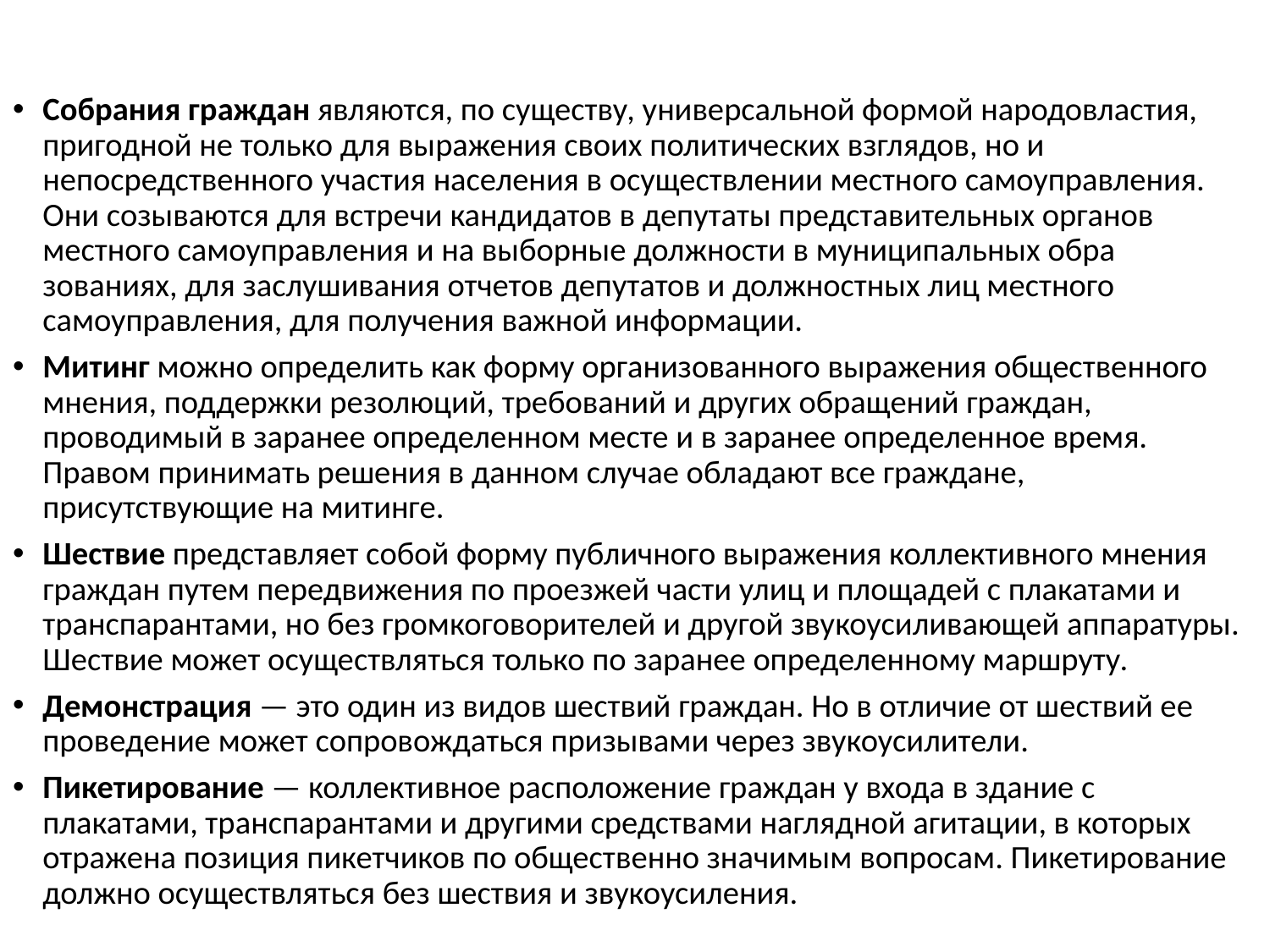

Собрания граждан являются, по существу, универсальной фор­мой народовластия, пригодной не только для выражения своих по­литических взглядов, но и непосредственного участия населения в осуществлении местного самоуправления. Они созываются для встречи кандидатов в депутаты представительных органов местного самоуправления и на выборные должности в муниципальных обра­зованиях, для заслушивания отчетов депутатов и должностных лиц местного самоуправления, для получения важной информации.
Митинг можно определить как форму организованного выраже­ния общественного мнения, поддержки резолюций, требований и других обращений граждан, проводимый в заранее определенном месте и в заранее определенное время. Правом принимать решения в данном случае обладают все граждане, присутствующие на митинге.
Шествие представляет собой форму публичного выражения коллективного мнения граждан путем передвижения по проезжей части улиц и площадей с плакатами и транспарантами, но без гром­коговорителей и другой звукоусиливающей аппаратуры. Шествие может осуществляться только по заранее определенному маршруту.
Демонстрация — это один из видов шествий граждан. Но в от­личие от шествий ее проведение может сопровождаться призывами через звукоусилители.
Пикетирование — коллективное расположение граждан у входа в здание с плакатами, транспарантами и другими средствами нагляд­ной агитации, в которых отражена позиция пикетчиков по общест­венно значимым вопросам. Пикетирование должно осуществляться без шествия и звукоусиления.